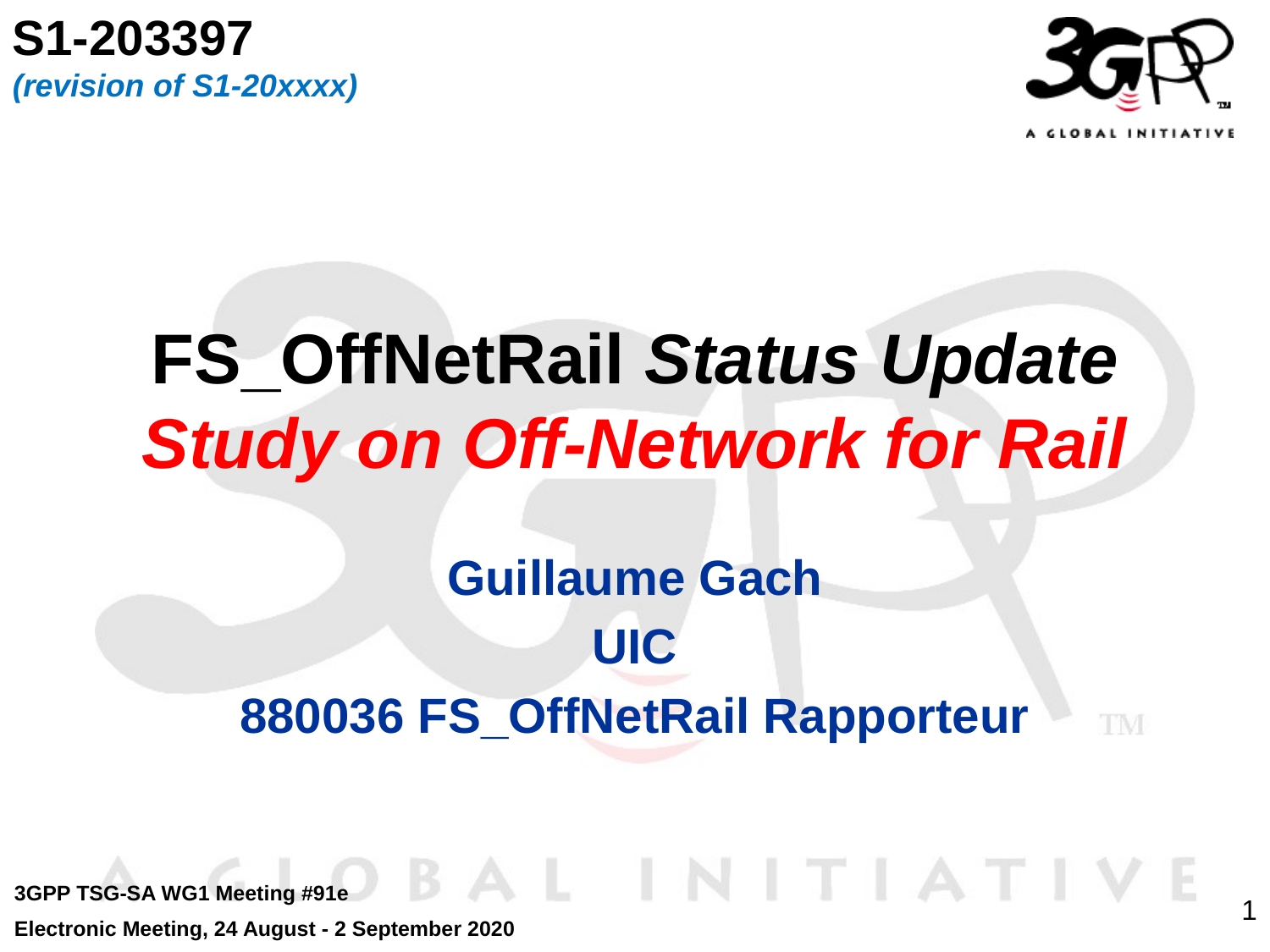

S1-203397
(revision of S1-20xxxx)
# FS_OffNetRail Status Update Study on Off-Network for Rail
Guillaume Gach
UIC
880036 FS_OffNetRail Rapporteur
3GPP TSG-SA WG1 Meeting #91e
Electronic Meeting, 24 August - 2 September 2020
1